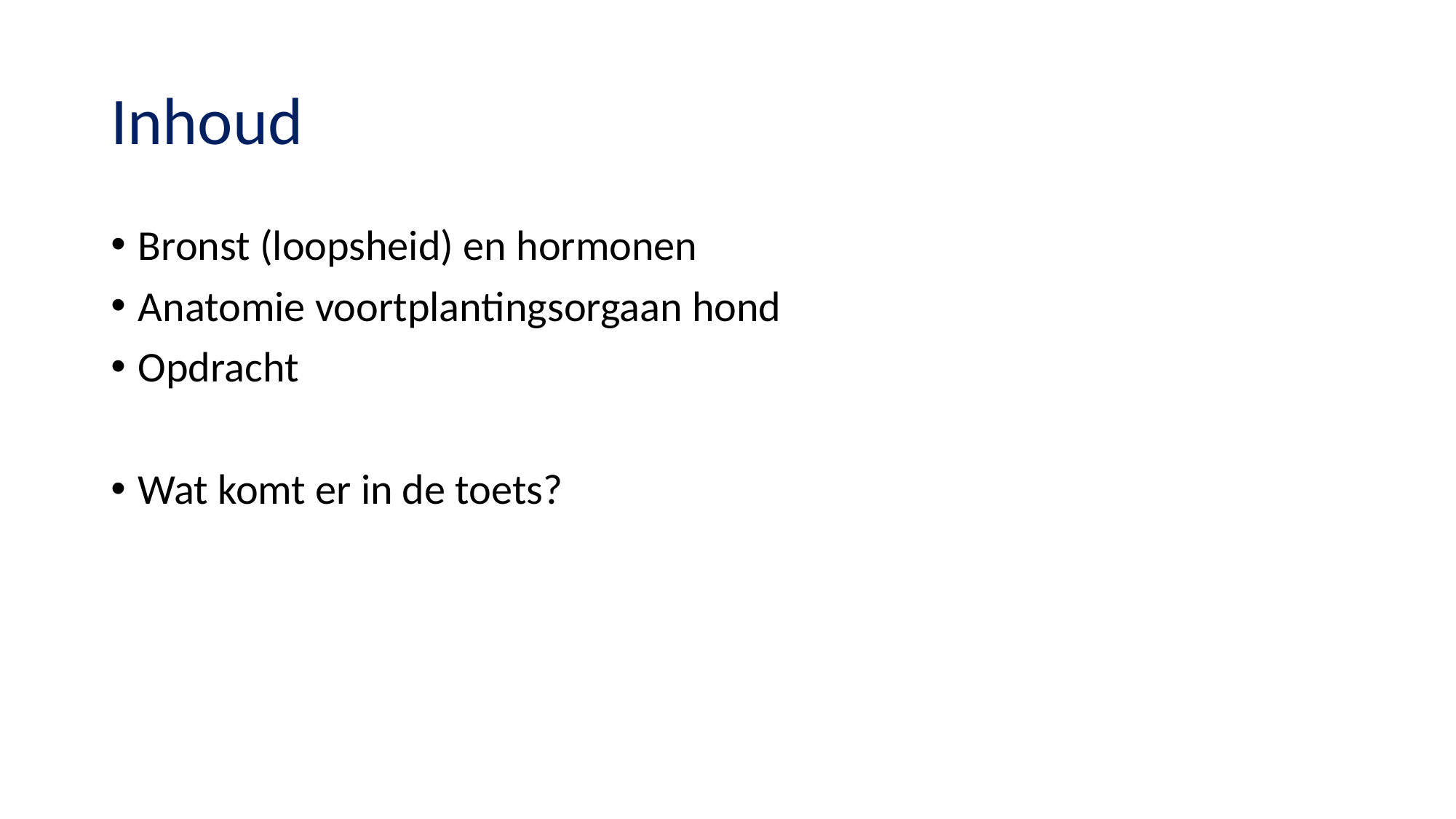

# Inhoud
Bronst (loopsheid) en hormonen
Anatomie voortplantingsorgaan hond
Opdracht

Wat komt er in de toets?